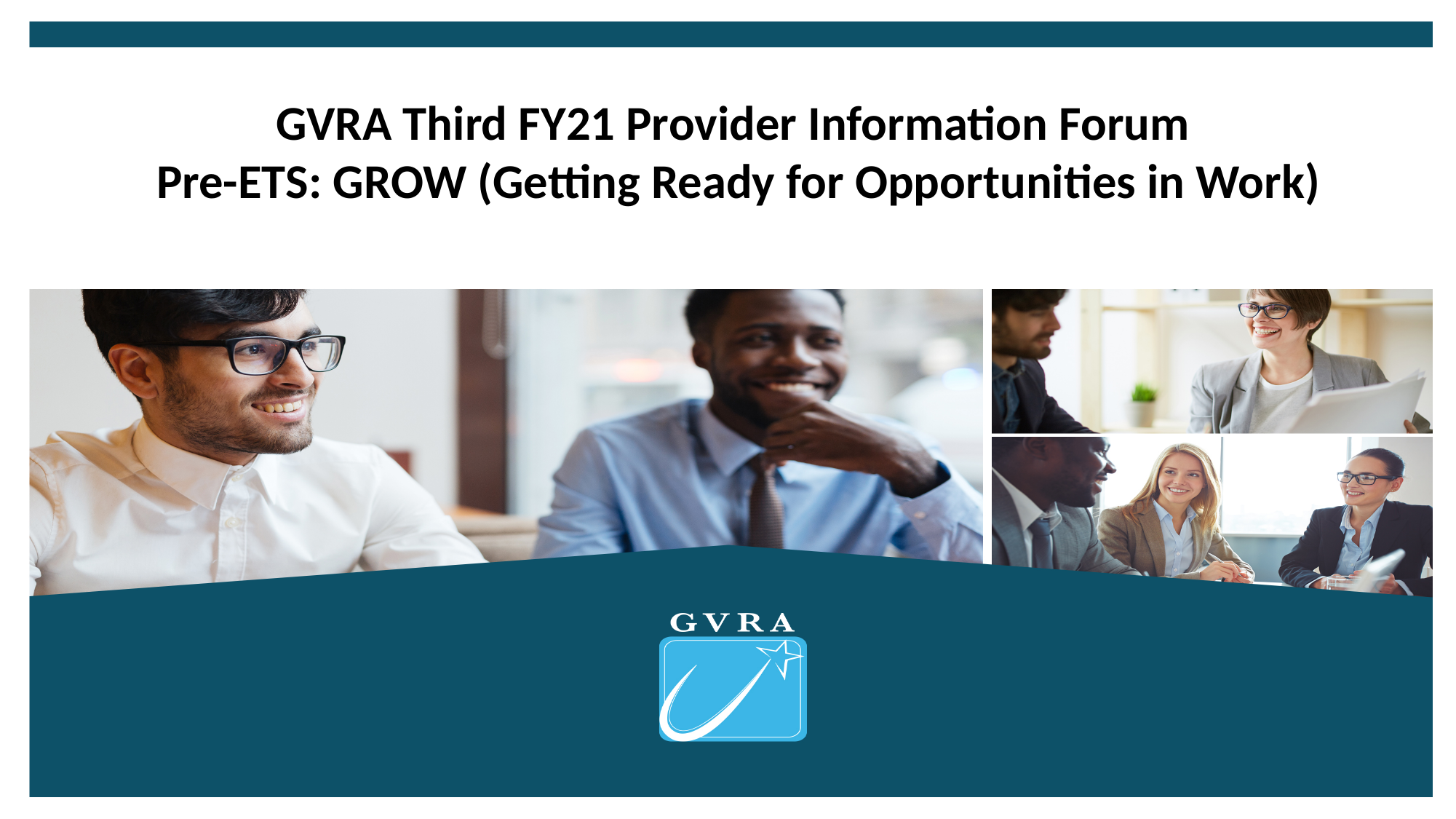

GVRA Third FY21 Provider Information Forum
Pre-ETS: GROW (Getting Ready for Opportunities in Work)